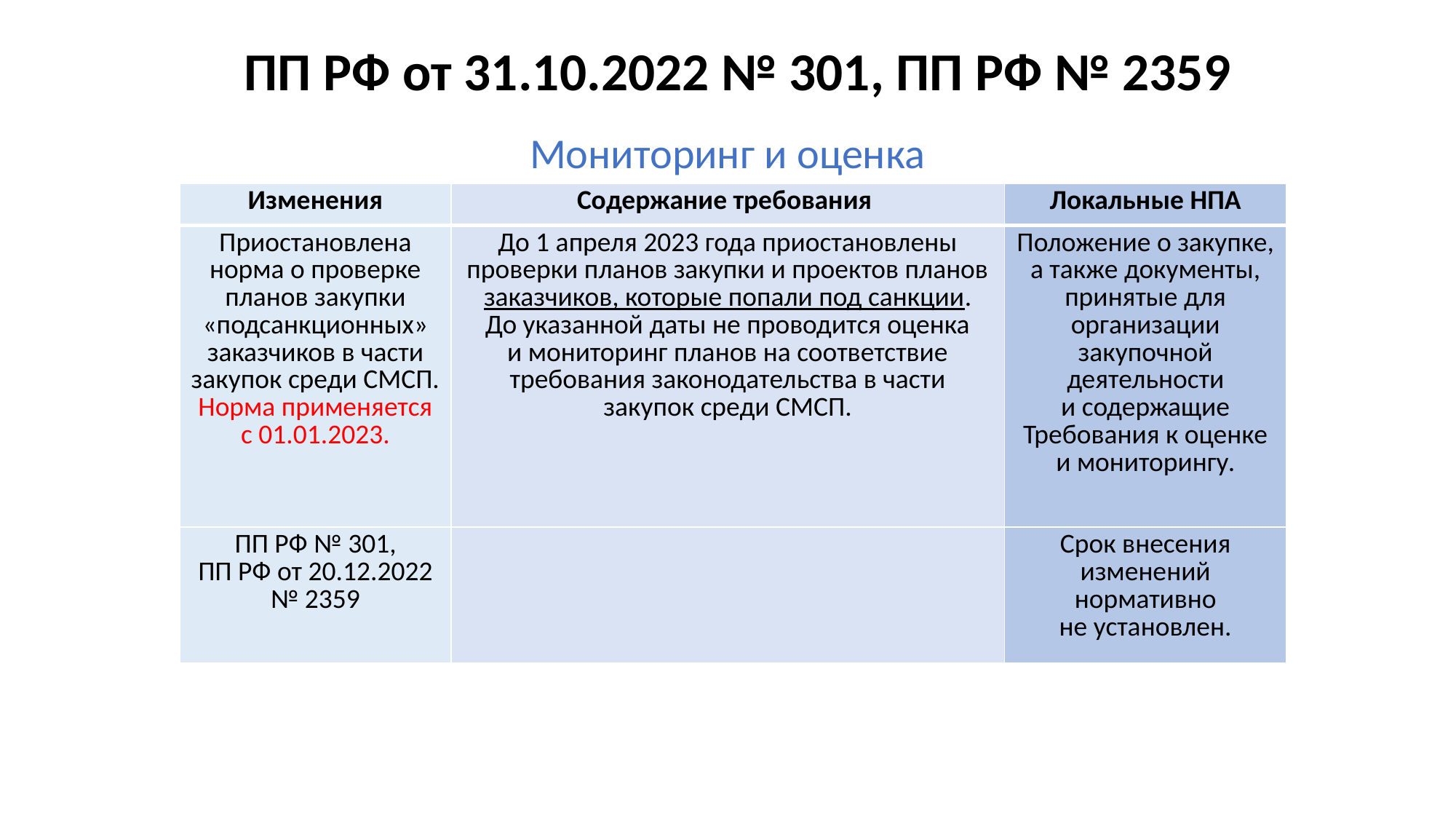

# ПП РФ от 31.10.2022 № 301, ПП РФ № 2359
Мониторинг и оценка
| Изменения | Содержание требования | Локальные НПА |
| --- | --- | --- |
| Приостановлена норма о проверке планов закупки «подсанкционных» заказчиков в части закупок среди СМСП. Норма применяется с 01.01.2023. | До 1 апреля 2023 года приостановлены проверки планов закупки и проектов планов заказчиков, которые попали под санкции. До указанной даты не проводится оценка и мониторинг планов на соответствие требования законодательства в части закупок среди СМСП. | Положение о закупке, а также документы, принятые для организации закупочной деятельности и содержащие Требования к оценке и мониторингу. |
| ПП РФ № 301, ПП РФ от 20.12.2022 № 2359 |  | Срок внесения изменений нормативно не установлен. |